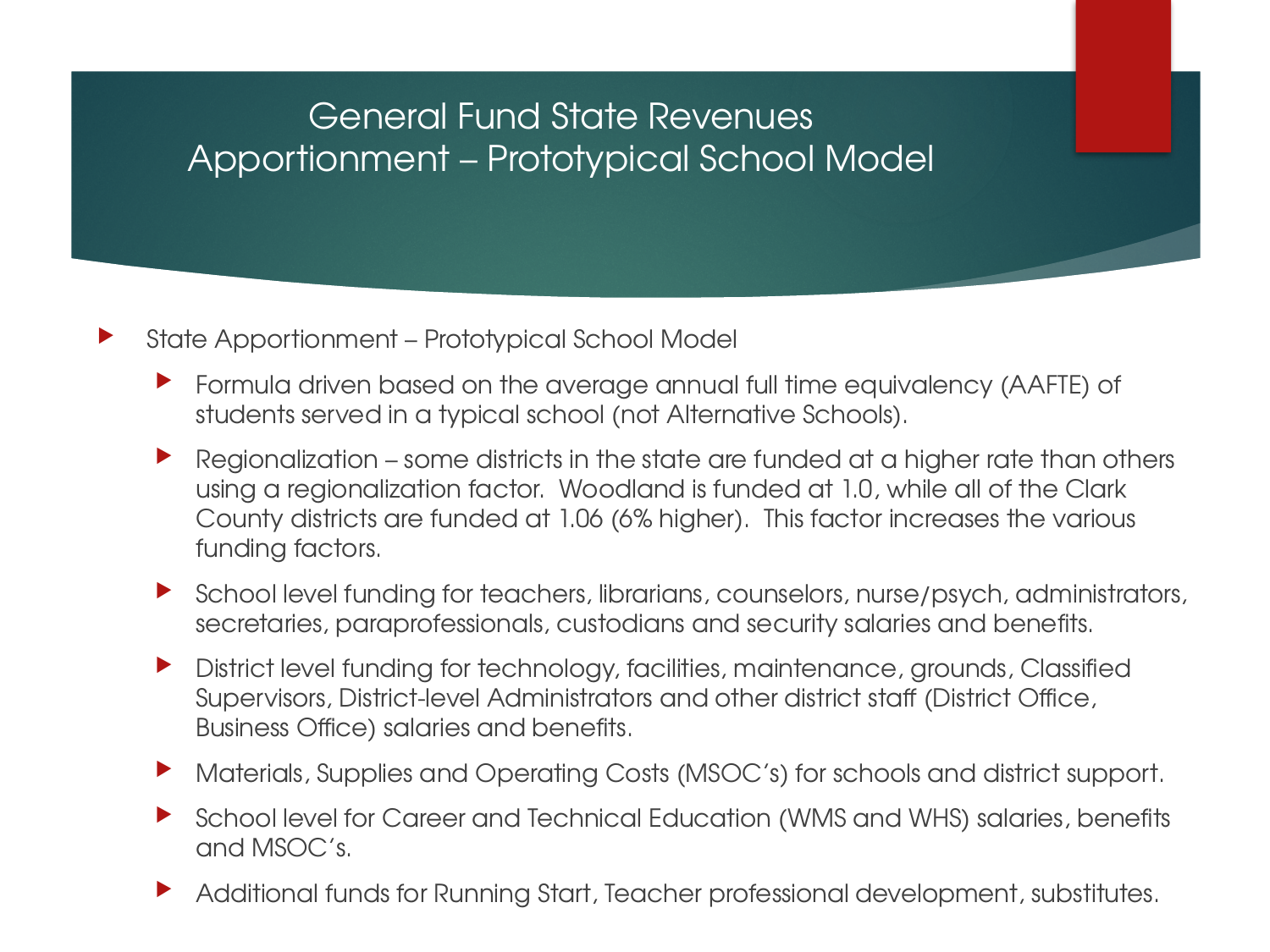

# General Fund State Revenues Apportionment – Prototypical School Model
State Apportionment – Prototypical School Model
Formula driven based on the average annual full time equivalency (AAFTE) of students served in a typical school (not Alternative Schools).
Regionalization – some districts in the state are funded at a higher rate than others using a regionalization factor.  Woodland is funded at 1.0, while all of the Clark County districts are funded at 1.06 (6% higher).  This factor increases the various funding factors.
School level funding for teachers, librarians, counselors, nurse/psych, administrators, secretaries, paraprofessionals, custodians and security salaries and benefits.
District level funding for technology, facilities, maintenance, grounds, Classified Supervisors, District-level Administrators and other district staff (District Office, Business Office) salaries and benefits.
Materials, Supplies and Operating Costs (MSOC’s) for schools and district support.
School level for Career and Technical Education (WMS and WHS) salaries, benefits and MSOC’s.
Additional funds for Running Start, Teacher professional development, substitutes.